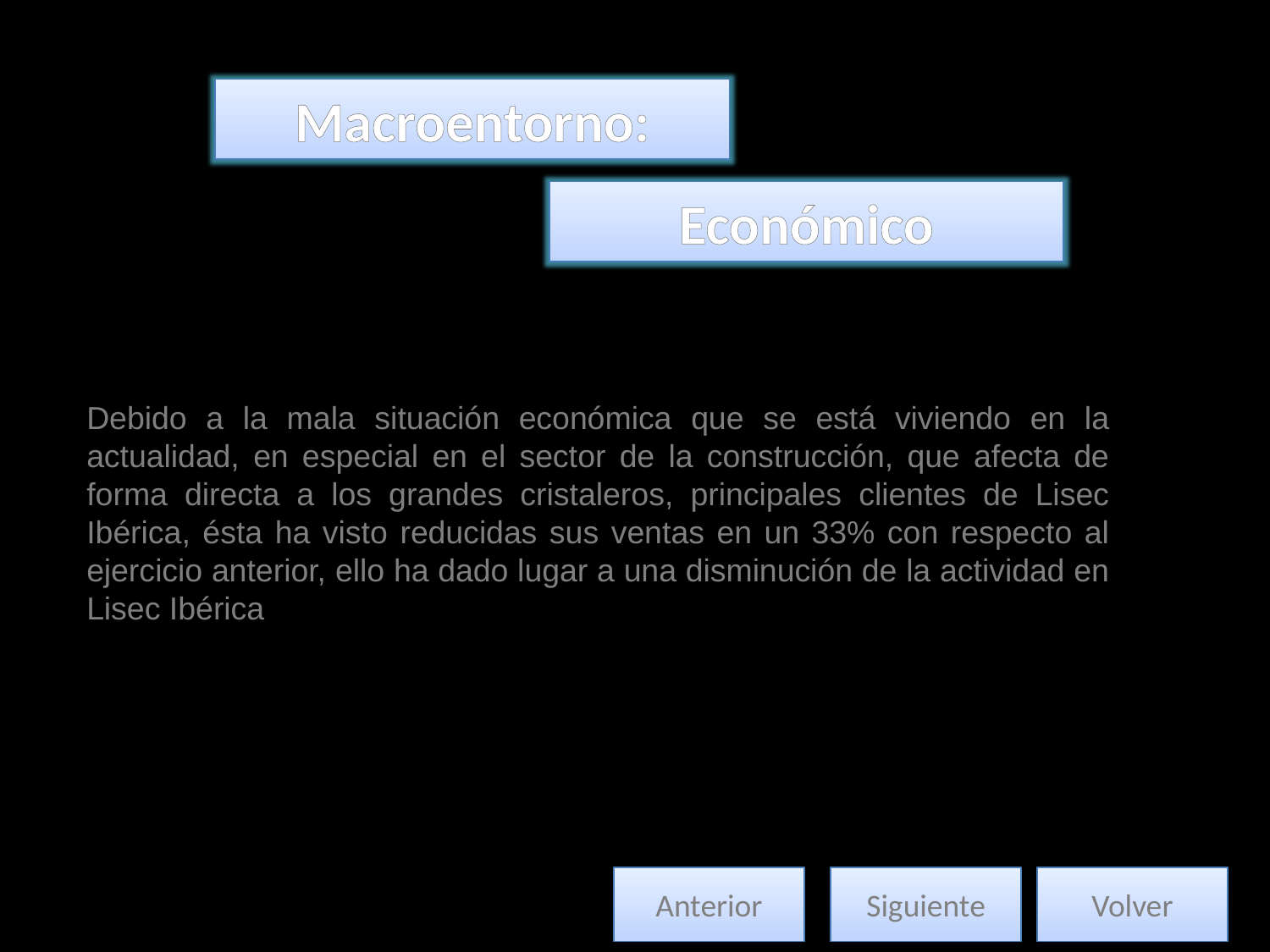

Macroentorno:
Económico
Debido a la mala situación económica que se está viviendo en la actualidad, en especial en el sector de la construcción, que afecta de forma directa a los grandes cristaleros, principales clientes de Lisec Ibérica, ésta ha visto reducidas sus ventas en un 33% con respecto al ejercicio anterior, ello ha dado lugar a una disminución de la actividad en Lisec Ibérica
Anterior
Siguiente
Volver